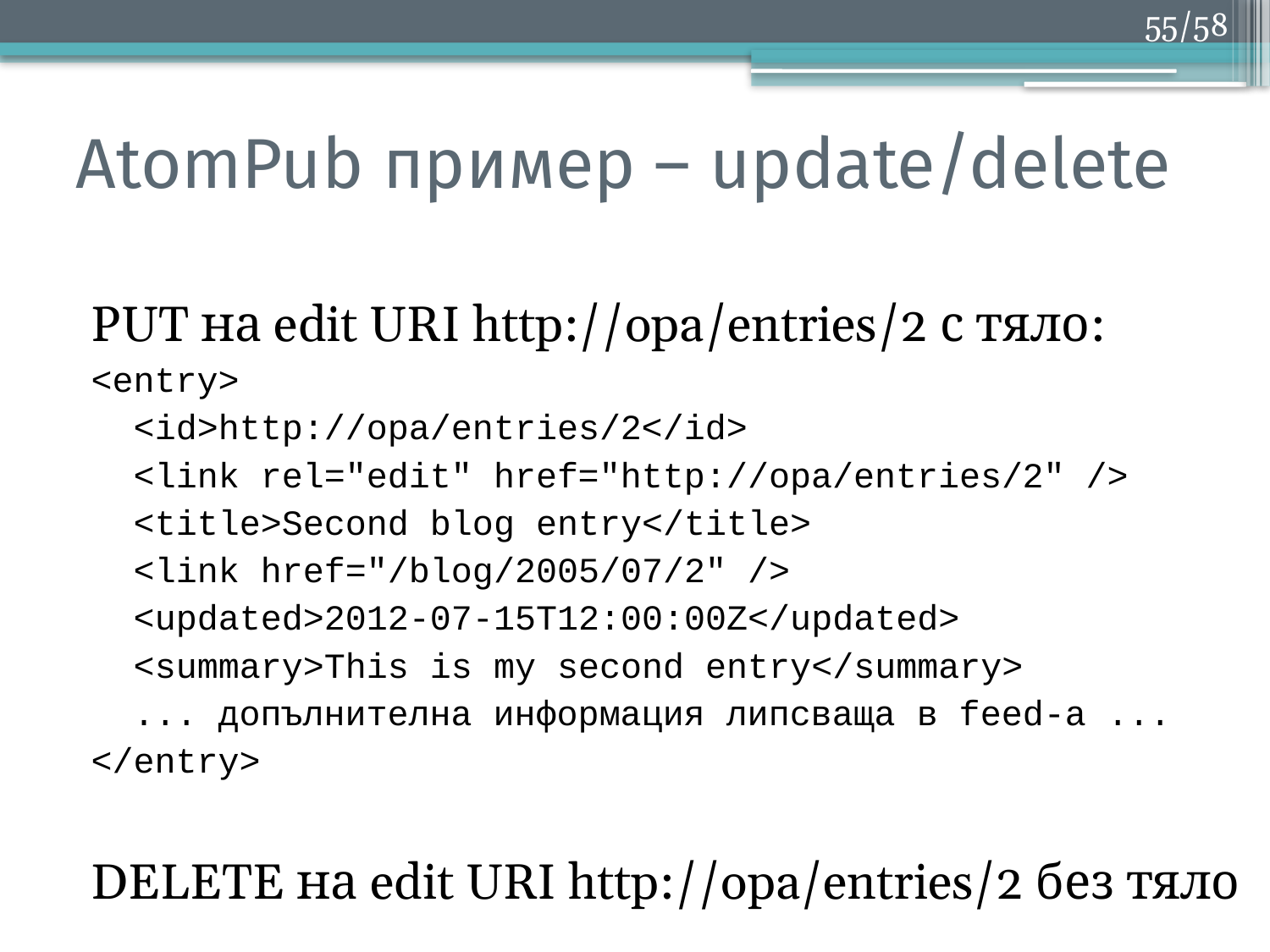

55/58
# АtomPub пример – update/delete
PUT на edit URI http://opa/entries/2 с тяло:
<entry>
  <id>http://opa/entries/2</id>
  <link rel="edit" href="http://opa/entries/2" />
  <title>Second blog entry</title>
  <link href="/blog/2005/07/2" />
  <updated>2012-07-15T12:00:00Z</updated>
  <summary>This is my second entry</summary>
  ... допълнителна информация липсваща в feed-a ...
</entry>

DELETE на edit URI http://opa/entries/2 без тяло